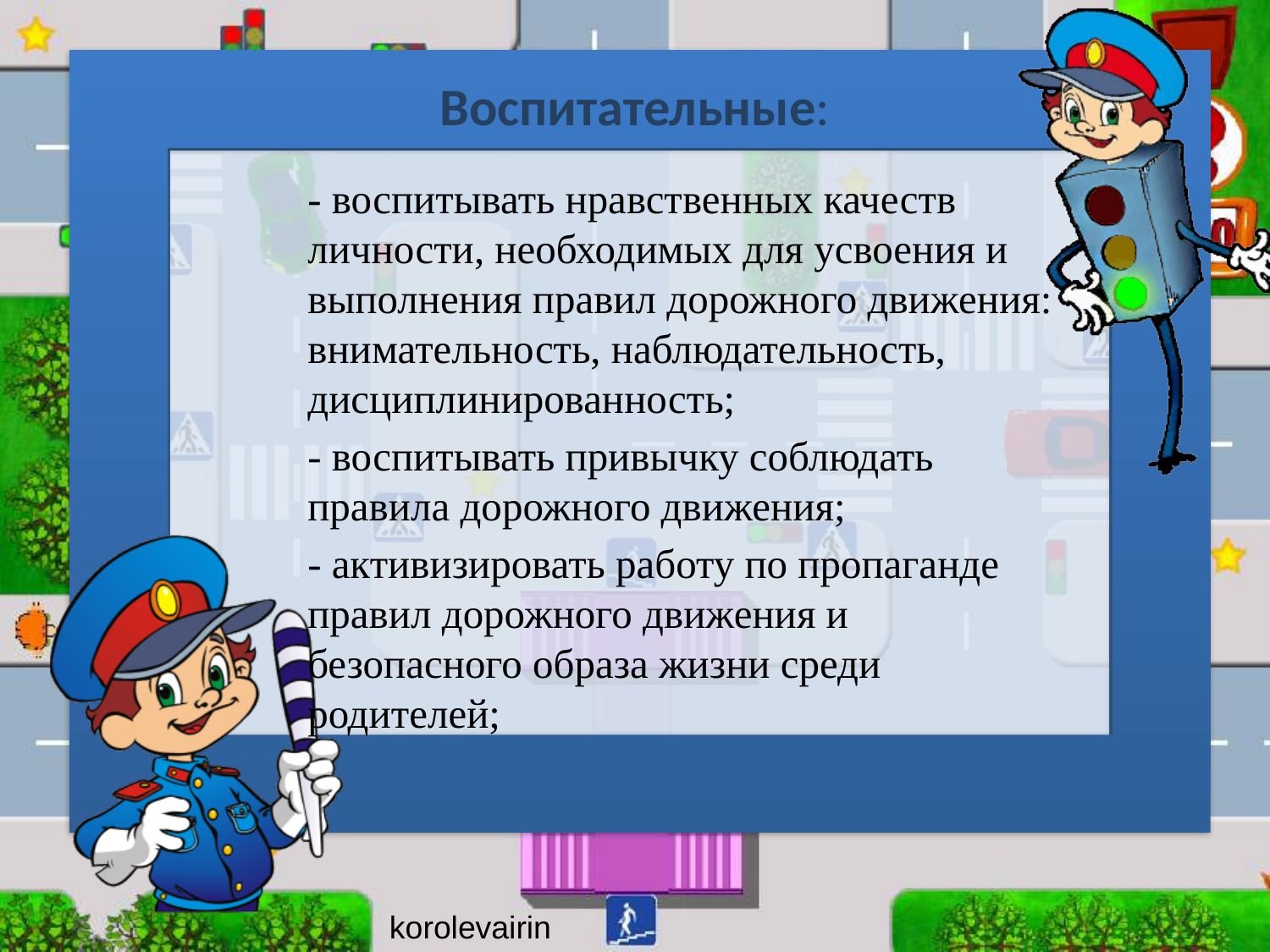

# Воспитательные:
- воспитывать нравственных качеств личности, необходимых для усвоения и выполнения правил дорожного движения: внимательность, наблюдательность, дисциплинированность;
- воспитывать привычку соблюдать правила дорожного движения;
- активизировать работу по пропаганде правил дорожного движения и безопасного образа жизни среди родителей;